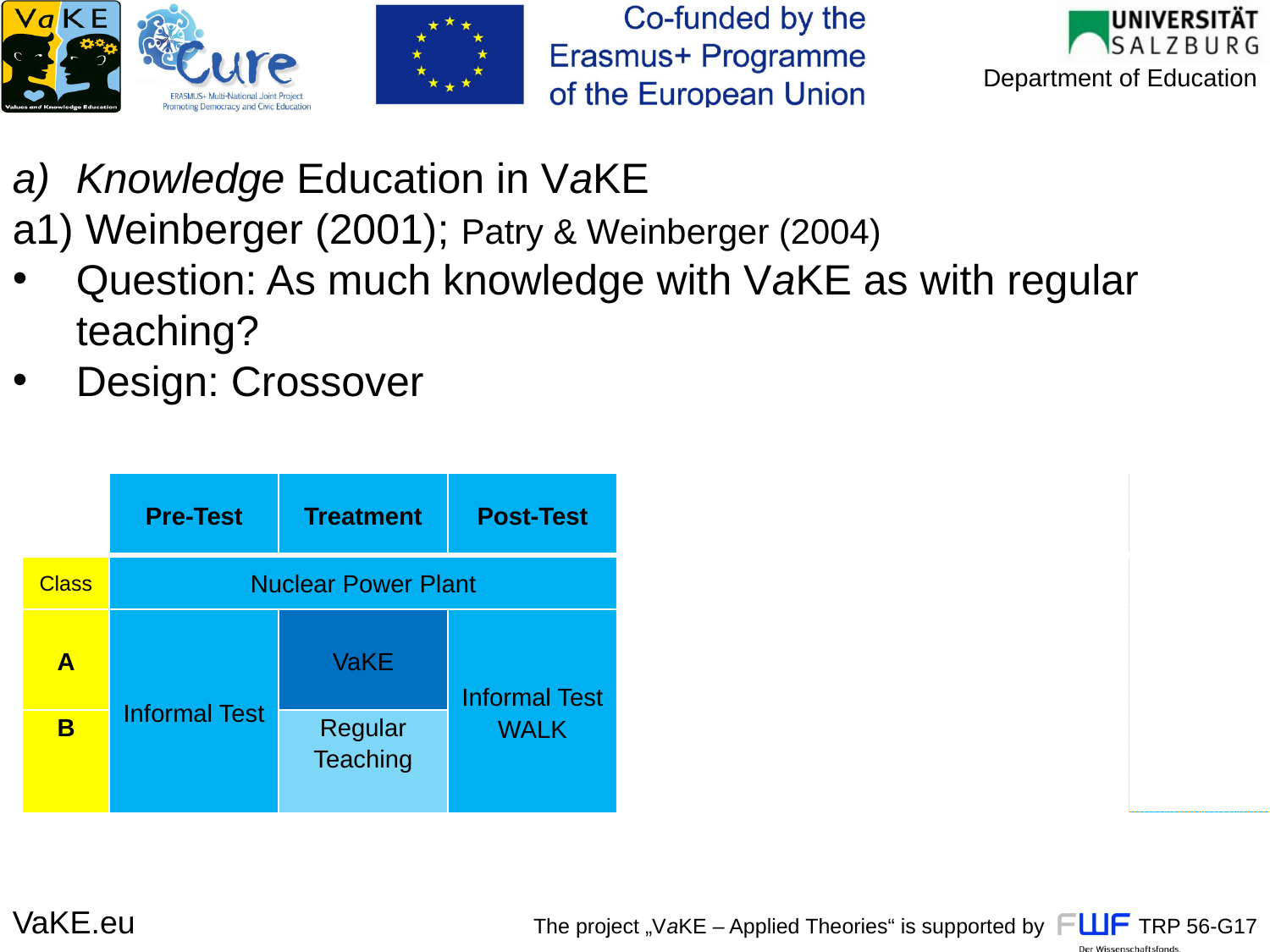

Knowledge Education in VaKE
a1) Weinberger (2001); Patry & Weinberger (2004)
Question: As much knowledge with VaKE as with regular teaching?
Design: Crossover

|  | Pre-Test | Treatment | Post-Test | Pre-Test | Treatment | Post-Test | Follow-Up |
| --- | --- | --- | --- | --- | --- | --- | --- |
| Class | Nuclear Power Plant |  |  | Jewish Culture |  |  | Both |
| A | Informal Test | VaKE | Informal Test WALK | Informal Test | Regular Teaching | Informal Test WALK | Informal Tests |
| B |  | Regular Teaching |  |  | VaKE |  |  |